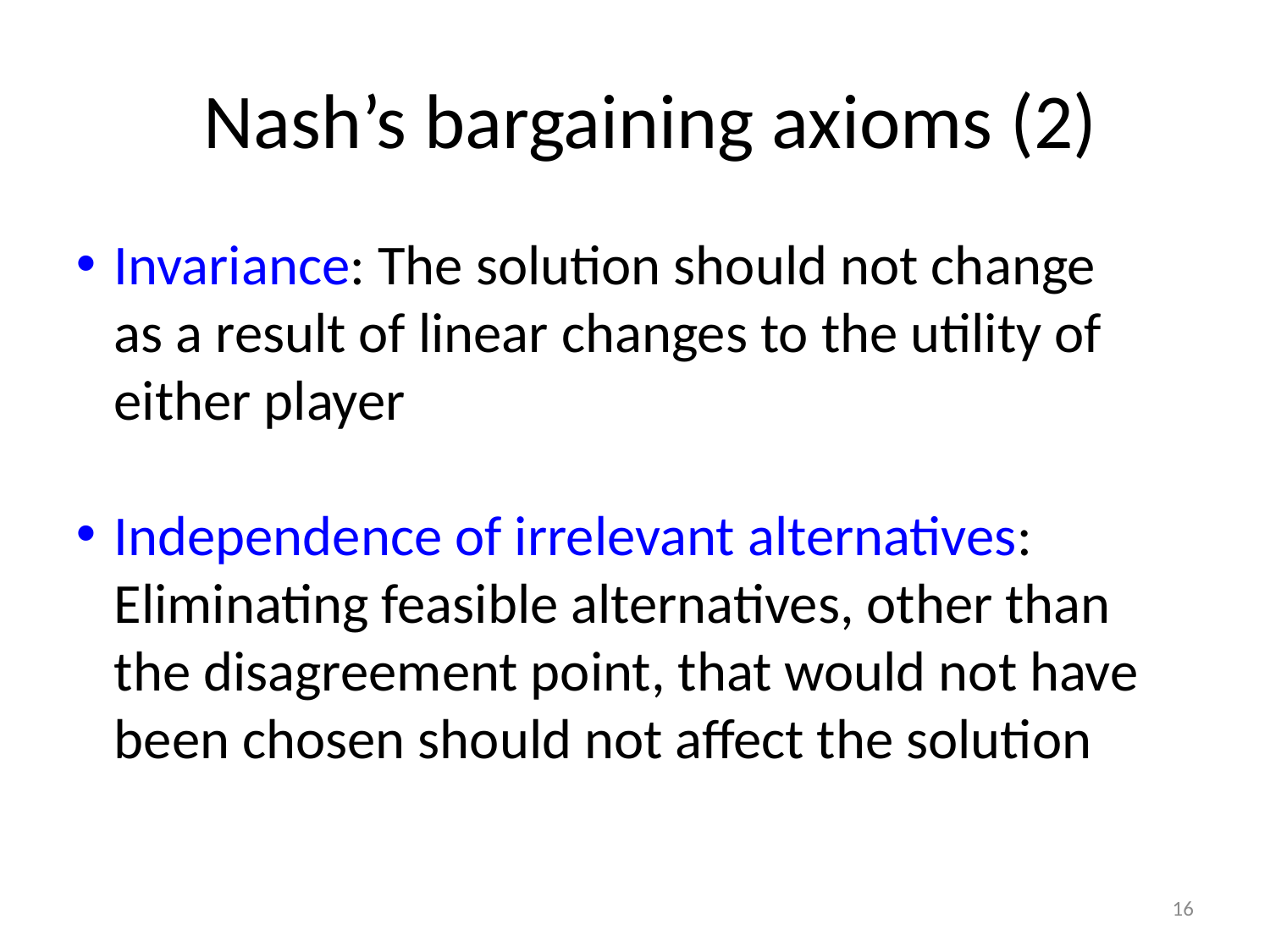

Nash’s bargaining axioms (2)
Invariance: The solution should not change
   as a result of linear changes to the utility of
   either player

Independence of irrelevant alternatives: Eliminating feasible alternatives, other than the disagreement point, that would not have been chosen should not affect the solution
16